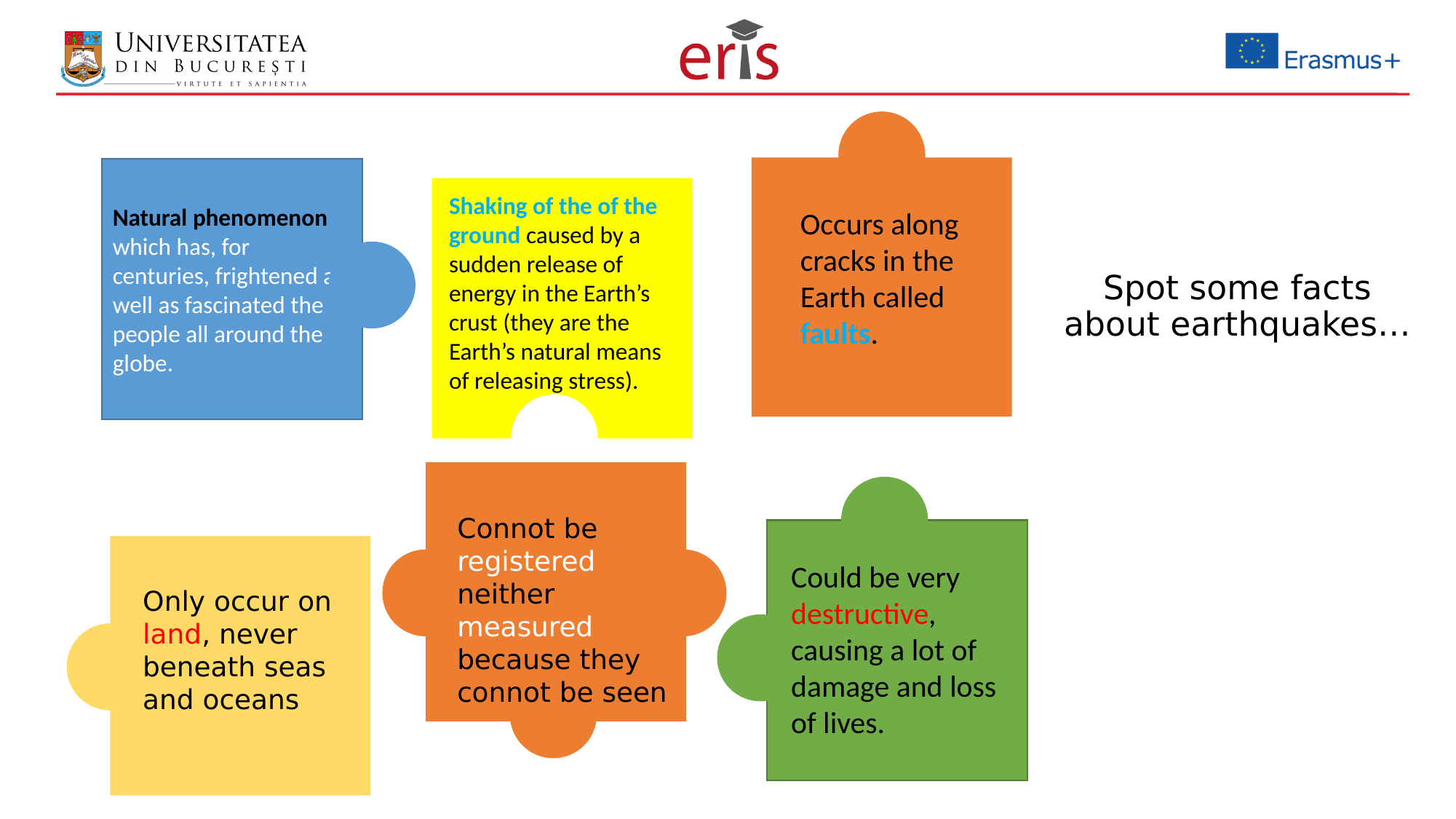

Occurs along cracks in the Earth called faults.
Natural phenomenon which has, for centuries, frightened as well as fascinated the people all around the globe.

Shaking of the of the ground caused by a sudden release of energy in the Earth’s crust (they are the Earth’s natural means of releasing stress).

# Spot some facts about earthquakes…

Connot be registered neither measured because they connot be seen

Could be very destructive, causing a lot of damage and loss of lives.

Only occur on land, never beneath seas and oceans